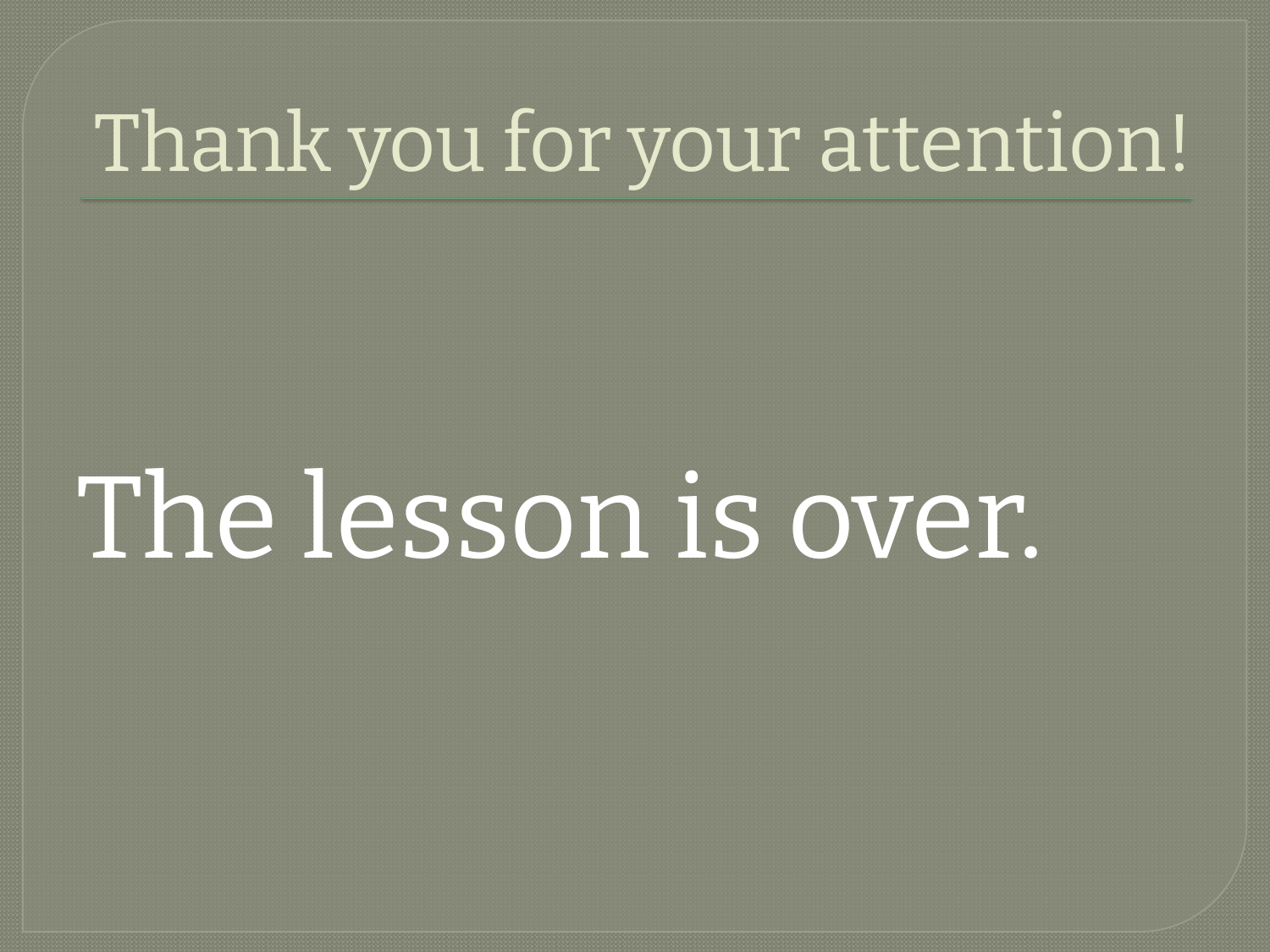

# Thank you for your attention!

The lesson is over.